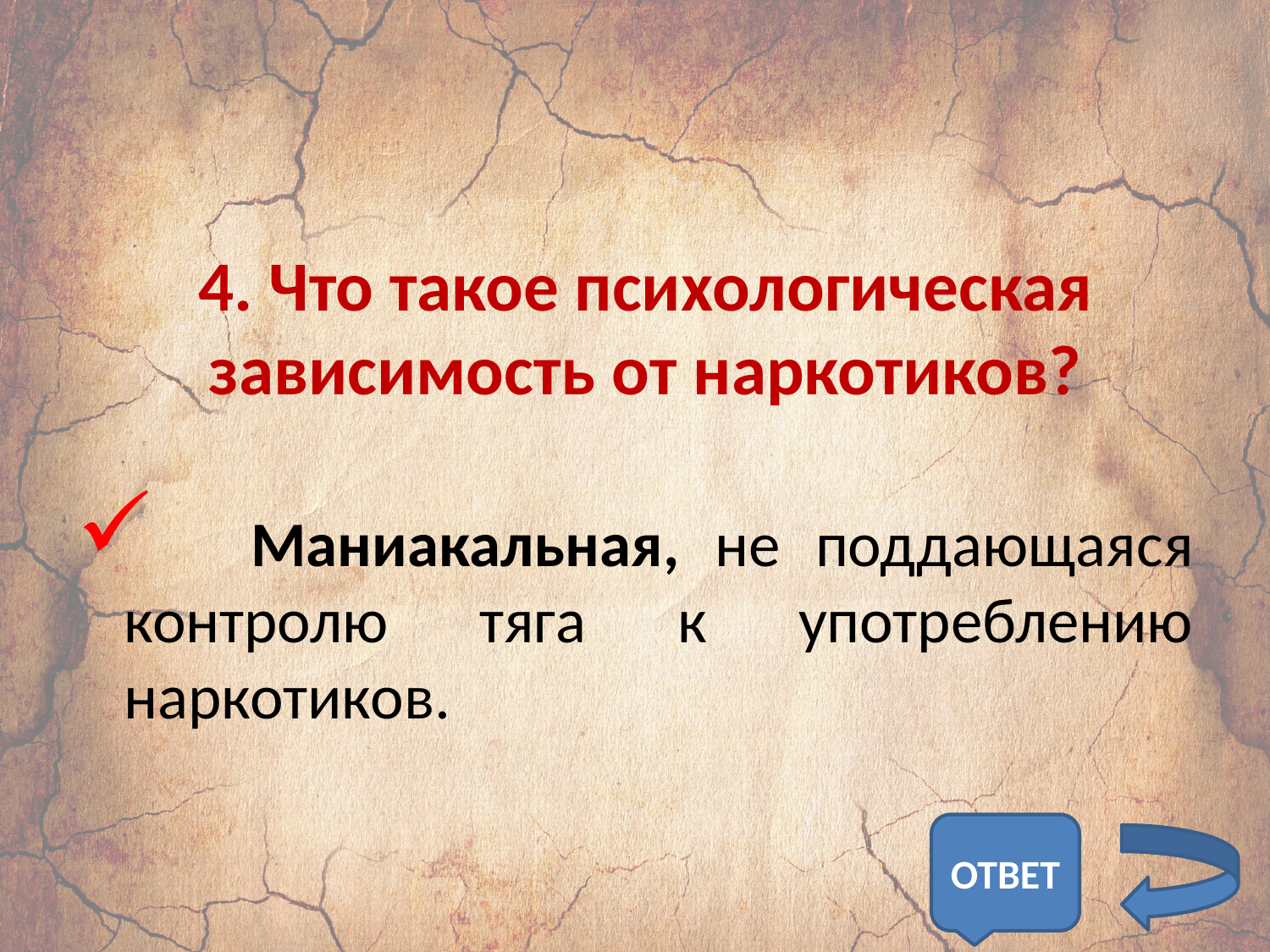

# 4. Что такое психологическая зависимость от наркотиков?
	Маниакальная, не поддающаяся контролю тяга к употреблению наркотиков.
ОТВЕТ